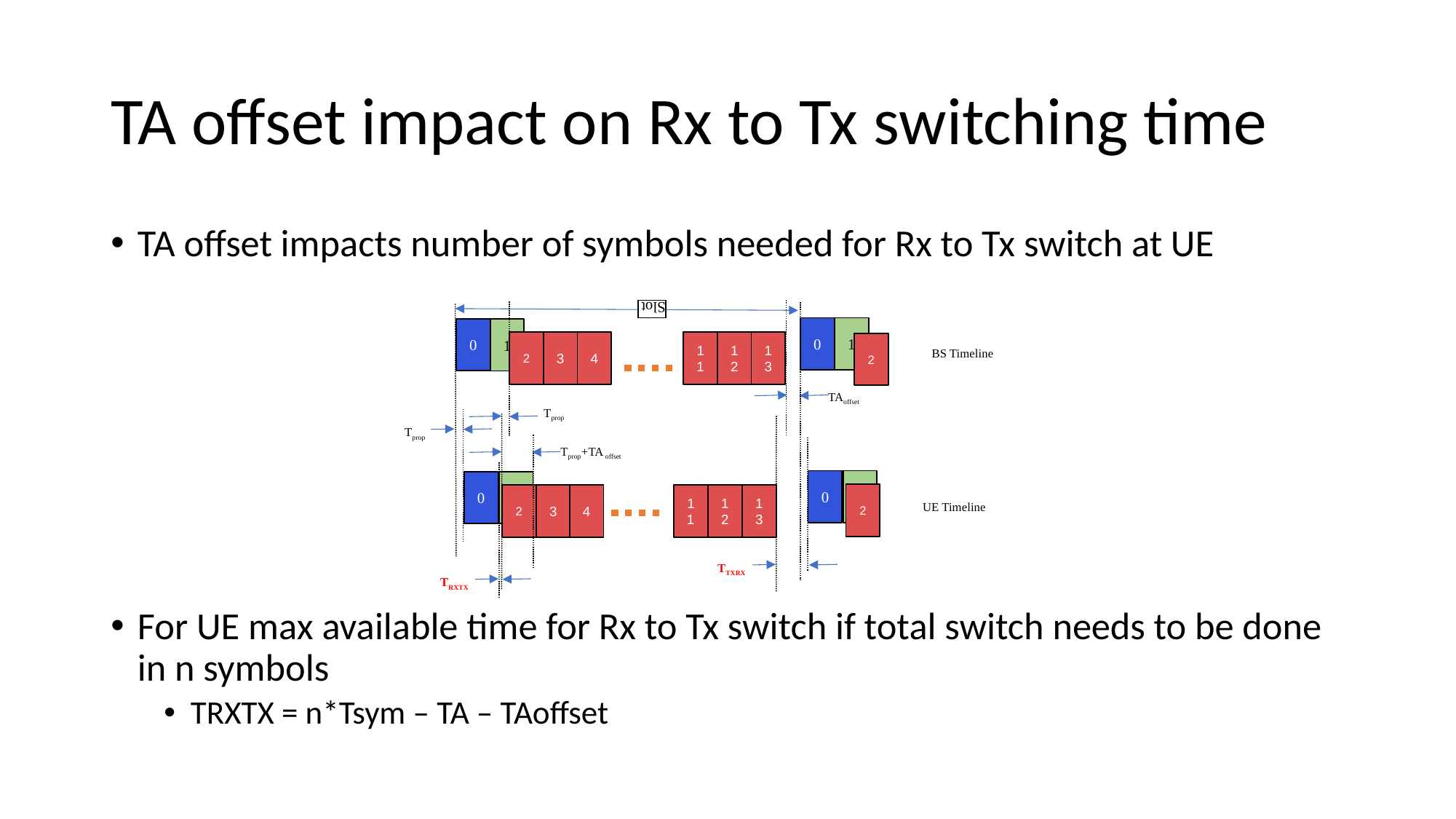

# TA offset impact on Rx to Tx switching time
TA offset impacts number of symbols needed for Rx to Tx switch at UE

For UE max available time for Rx to Tx switch if total switch needs to be done in n symbols
TRXTX = n*Tsym – TA – TAoffset

Slot
0
1
0
1
2
3
4
11
12
13
2
BS Timeline
TAoffset
Tprop
Tprop
Tprop+TA offset
0
1
0
1
2
2
3
4
11
12
13
UE Timeline
TTXRX
TRXTX